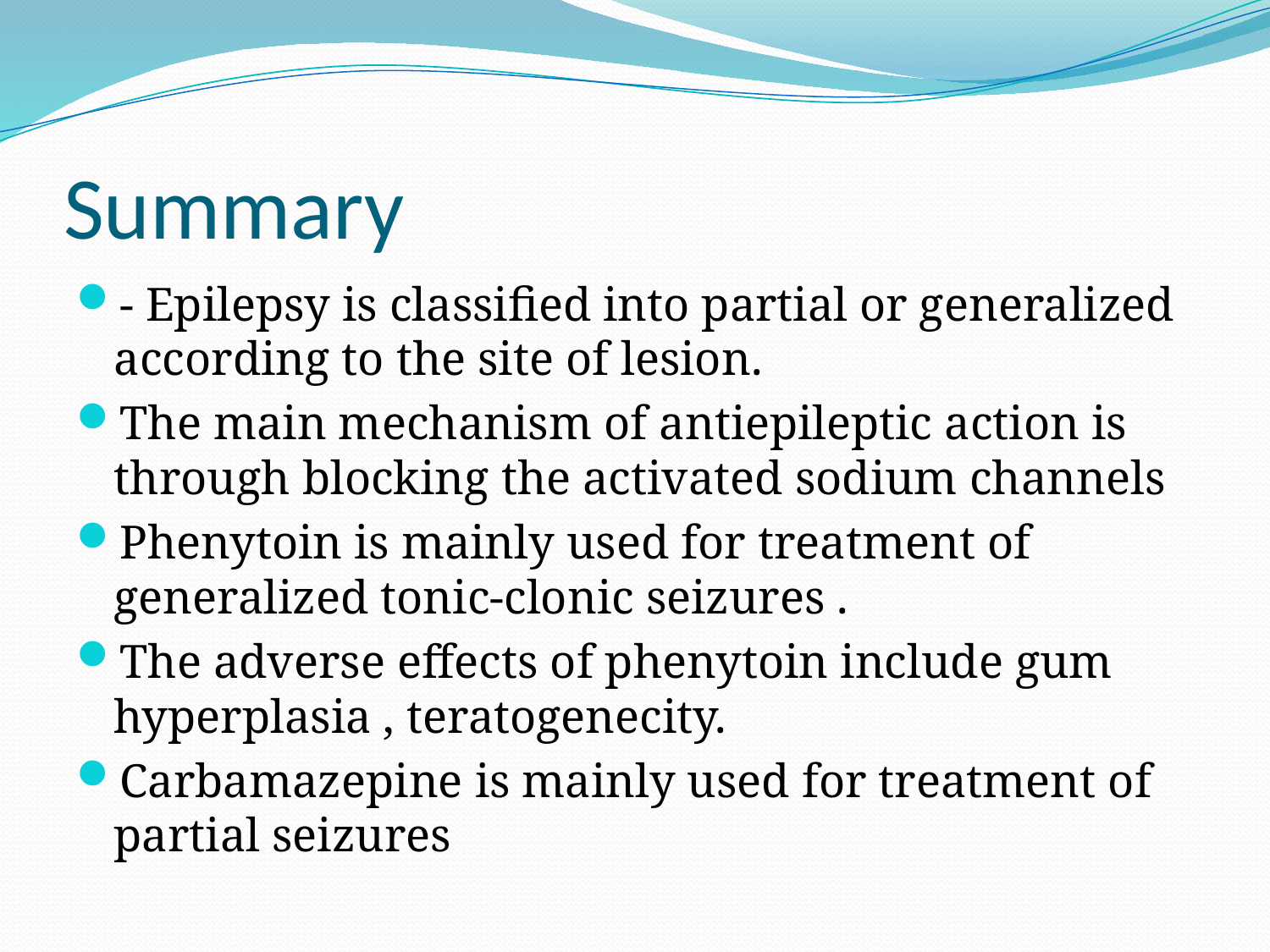

# Summary
- Epilepsy is classified into partial or generalized according to the site of lesion.
The main mechanism of antiepileptic action is through blocking the activated sodium channels
Phenytoin is mainly used for treatment of generalized tonic-clonic seizures .
The adverse effects of phenytoin include gum hyperplasia , teratogenecity.
Carbamazepine is mainly used for treatment of partial seizures